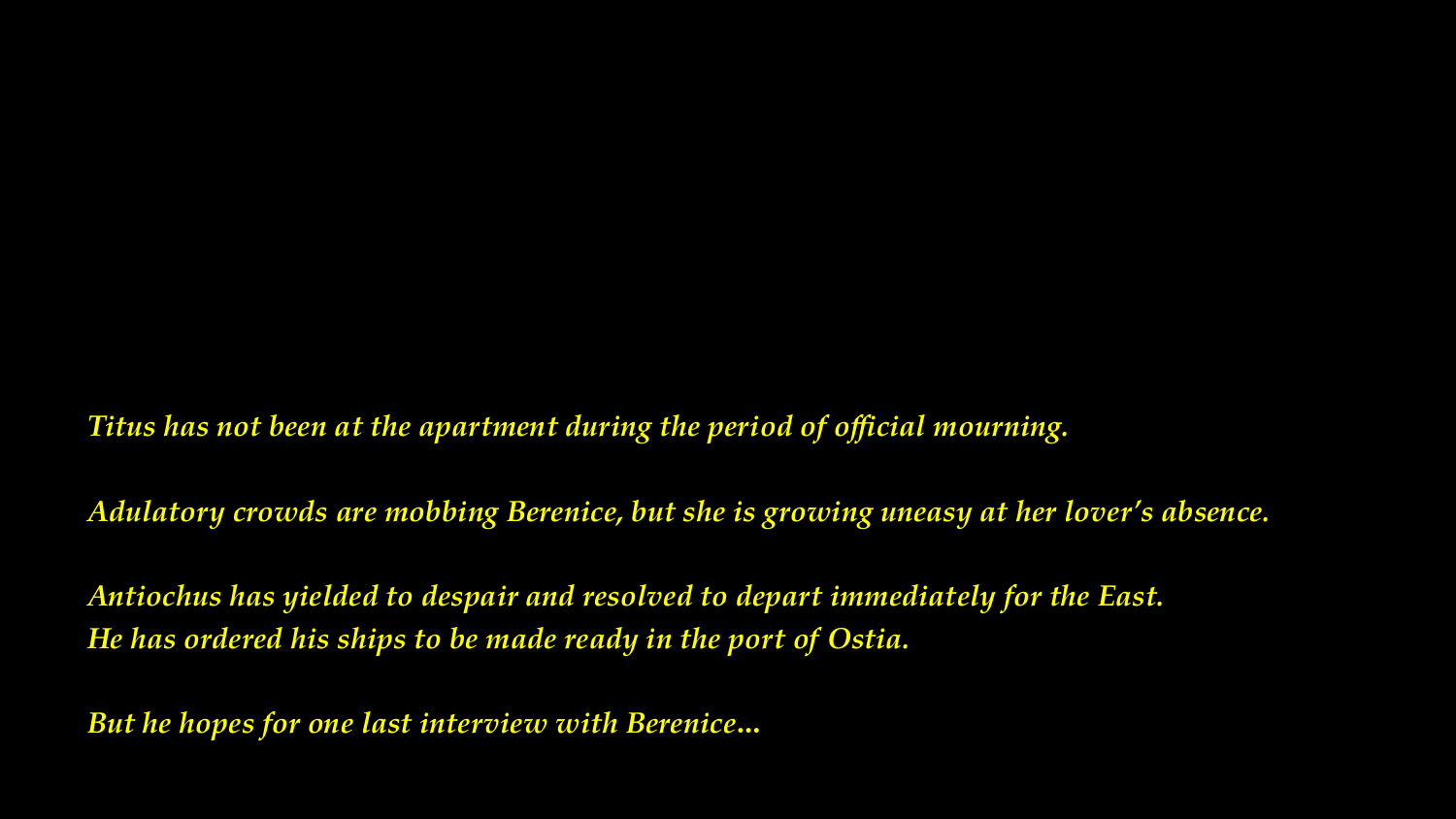

# Titus has not been at the apartment during the period of official mourning. Adulatory crowds are mobbing Berenice, but she is growing uneasy at her lover’s absence. Antiochus has yielded to despair and resolved to depart immediately for the East. He has ordered his ships to be made ready in the port of Ostia. But he hopes for one last interview with Berenice…